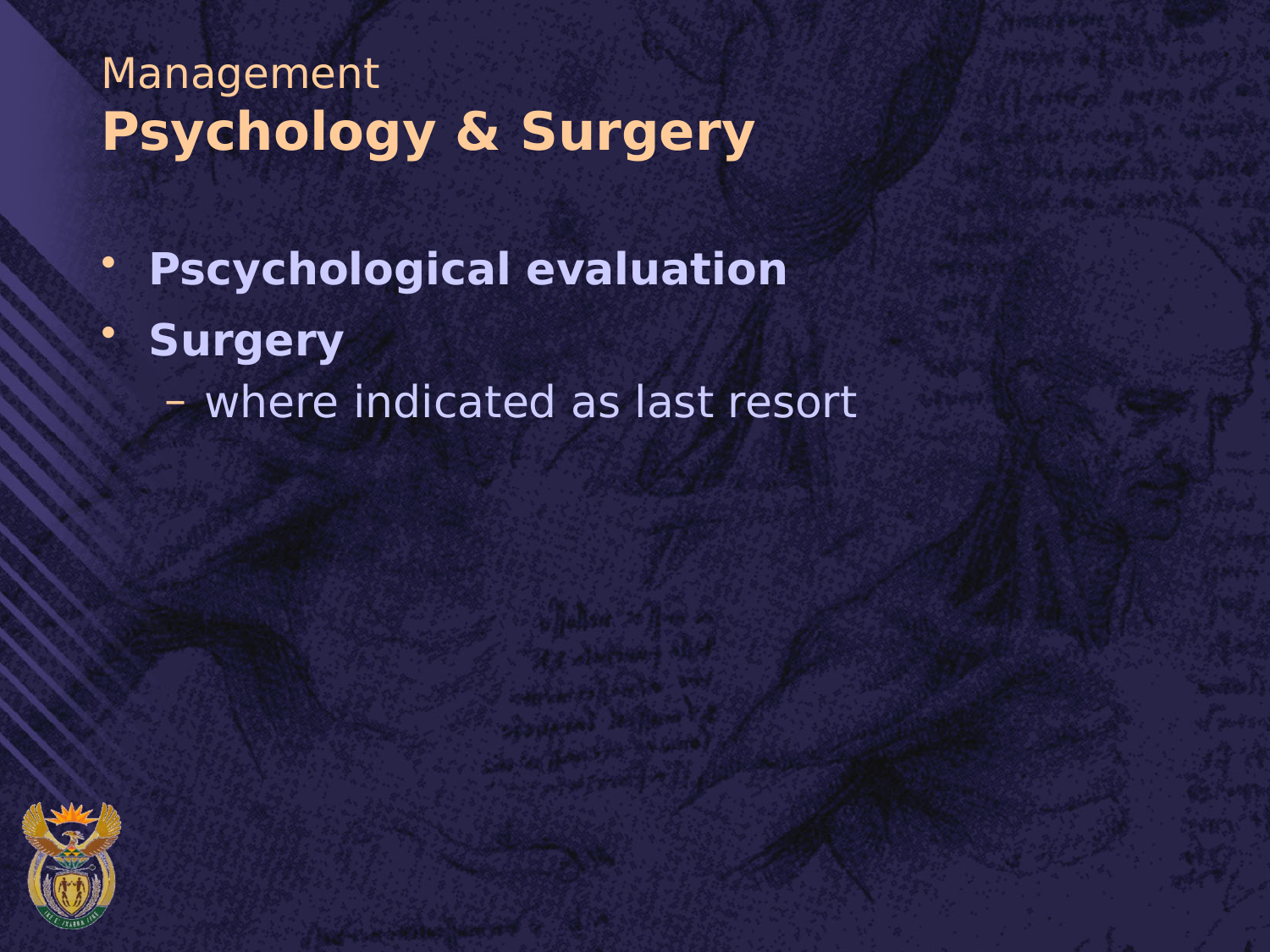

# Management Psychology & Surgery
Pscychological evaluation
Surgery
where indicated as last resort